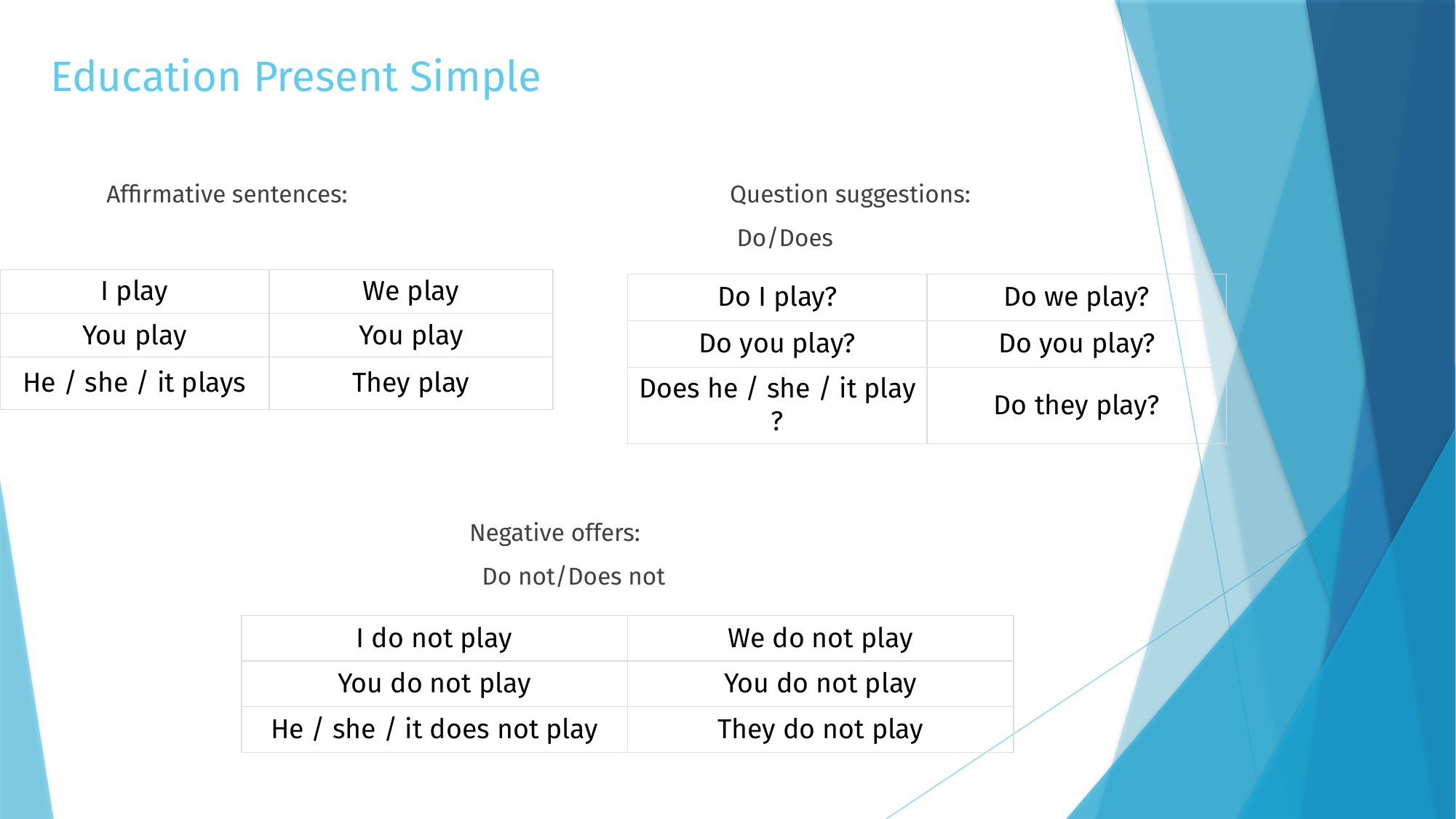

# Education Present Simple

               Affirmative sentences:                                                            Question suggestions:
                                                                                                                  Do/Does

                                                                        Negative offers:
                                                                          Do not/Does not

| I play | We play |
| --- | --- |
| You play | You play |
| He / she / it plays | They play |
| Do I play? | Do we play? |
| --- | --- |
| Do you play? | Do you play? |
| Does he / she / it play? | Do they play? |

| I do not play | We do not play |
| --- | --- |
| You do not play | You do not play |
| He / she / it does not play | They do not play |